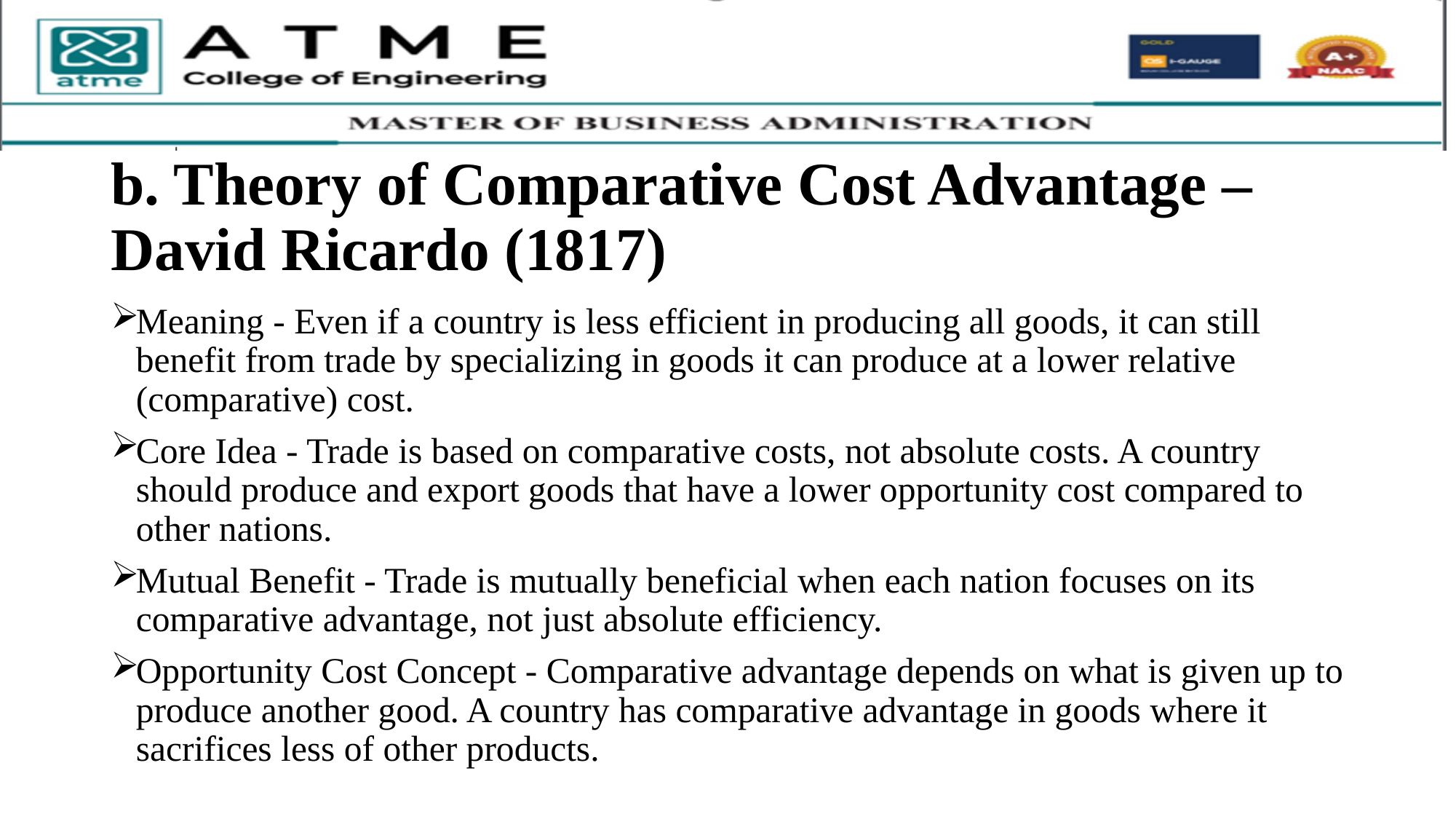

# b. Theory of Comparative Cost Advantage – David Ricardo (1817)
Meaning - Even if a country is less efficient in producing all goods, it can still benefit from trade by specializing in goods it can produce at a lower relative (comparative) cost.
Core Idea - Trade is based on comparative costs, not absolute costs. A country should produce and export goods that have a lower opportunity cost compared to other nations.
Mutual Benefit - Trade is mutually beneficial when each nation focuses on its comparative advantage, not just absolute efficiency.
Opportunity Cost Concept - Comparative advantage depends on what is given up to produce another good. A country has comparative advantage in goods where it sacrifices less of other products.